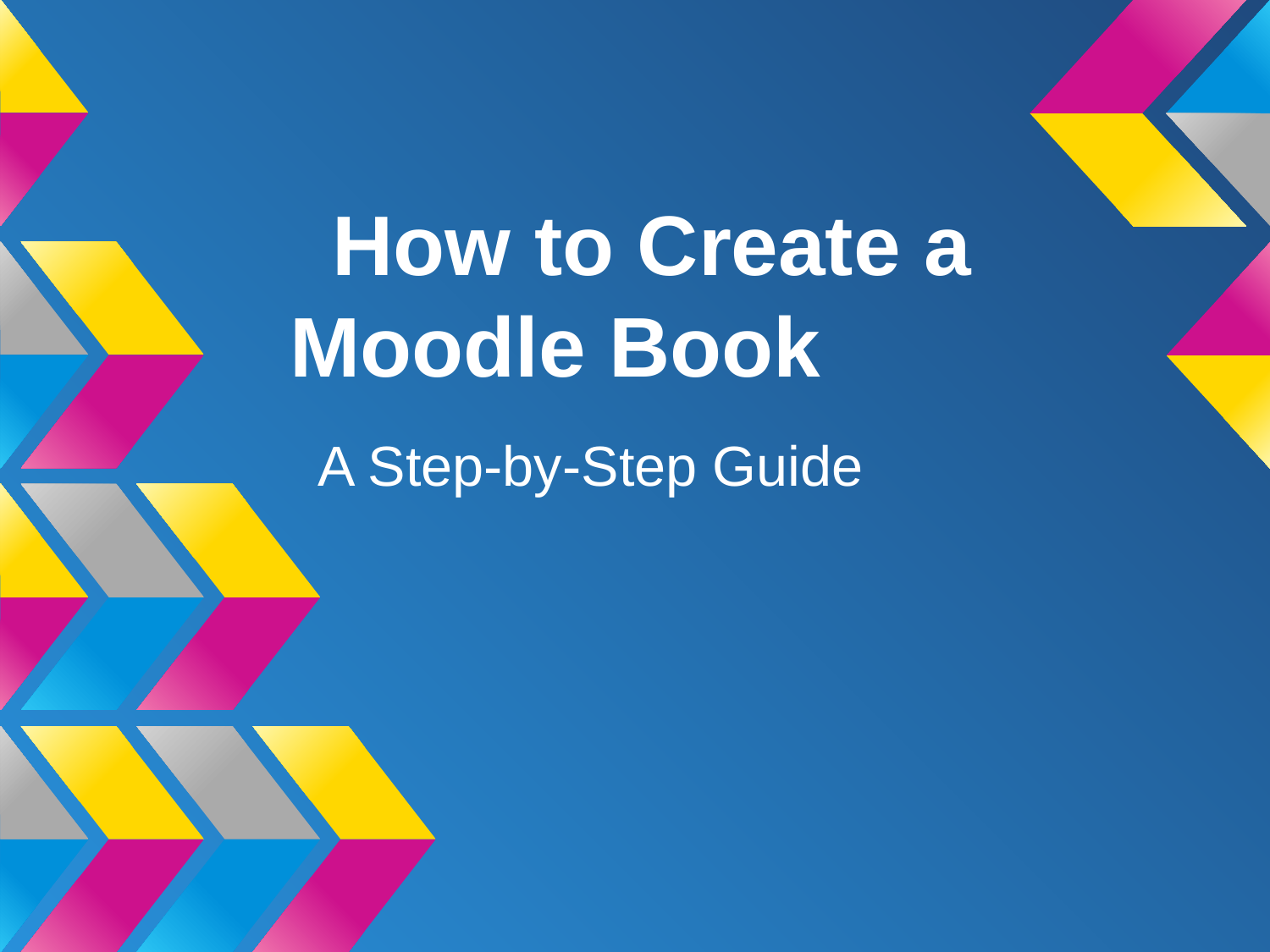

# How to Create a Moodle Book
A Step-by-Step Guide